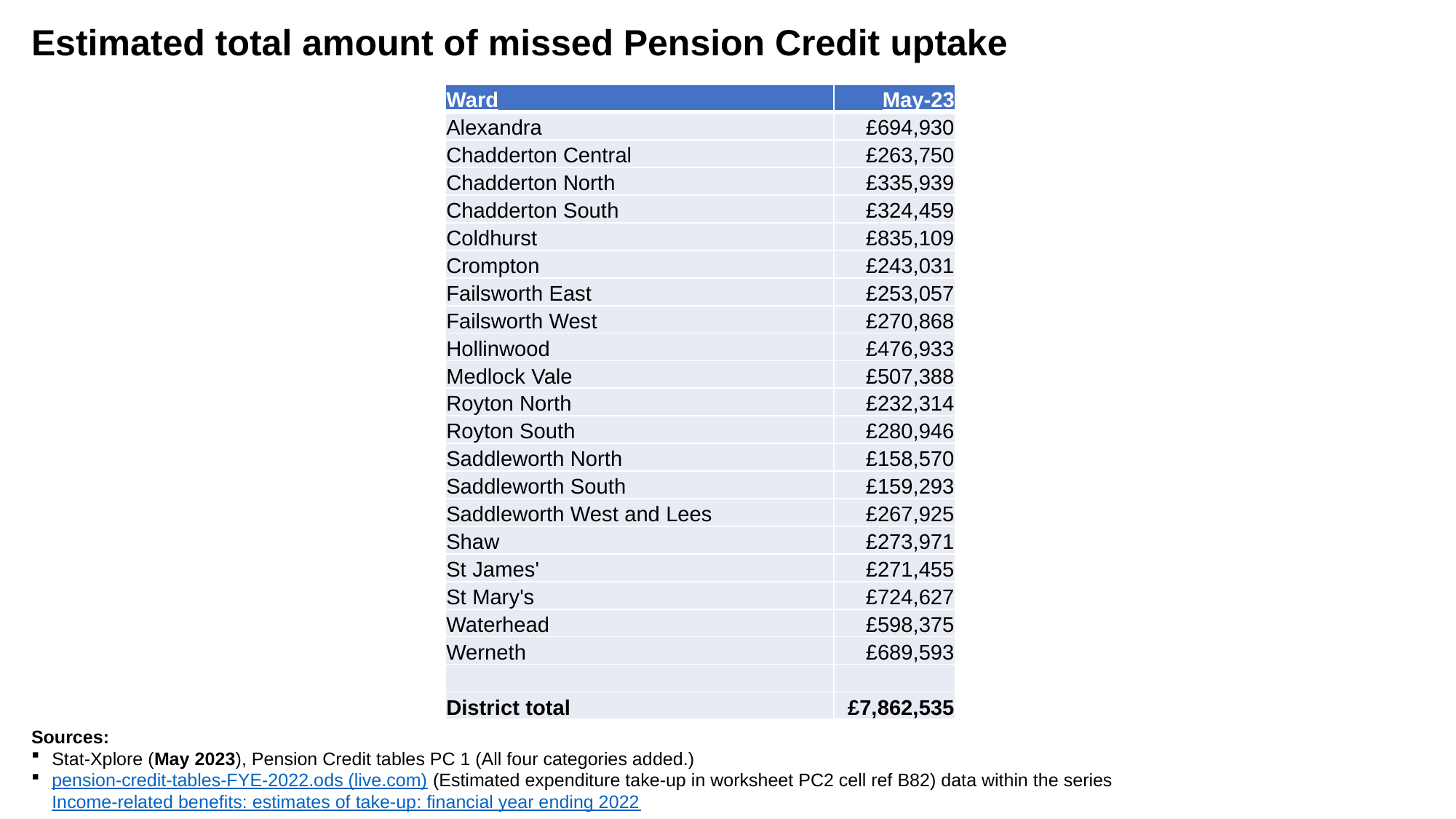

Estimated total amount of missed Pension Credit uptake
Estimated total amount of missed Pension Credit uptake
| Ward | May-23 |
| --- | --- |
| Alexandra | £694,930 |
| Chadderton Central | £263,750 |
| Chadderton North | £335,939 |
| Chadderton South | £324,459 |
| Coldhurst | £835,109 |
| Crompton | £243,031 |
| Failsworth East | £253,057 |
| Failsworth West | £270,868 |
| Hollinwood | £476,933 |
| Medlock Vale | £507,388 |
| Royton North | £232,314 |
| Royton South | £280,946 |
| Saddleworth North | £158,570 |
| Saddleworth South | £159,293 |
| Saddleworth West and Lees | £267,925 |
| Shaw | £273,971 |
| St James' | £271,455 |
| St Mary's | £724,627 |
| Waterhead | £598,375 |
| Werneth | £689,593 |
|  |  |
| District total | £7,862,535 |
Sources:
Stat-Xplore (May 2023), Pension Credit tables PC 1 (All four categories added.)
pension-credit-tables-FYE-2022.ods (live.com) (Estimated expenditure take-up in worksheet PC2 cell ref B82) data within the series  Income-related benefits: estimates of take-up: financial year ending 2022